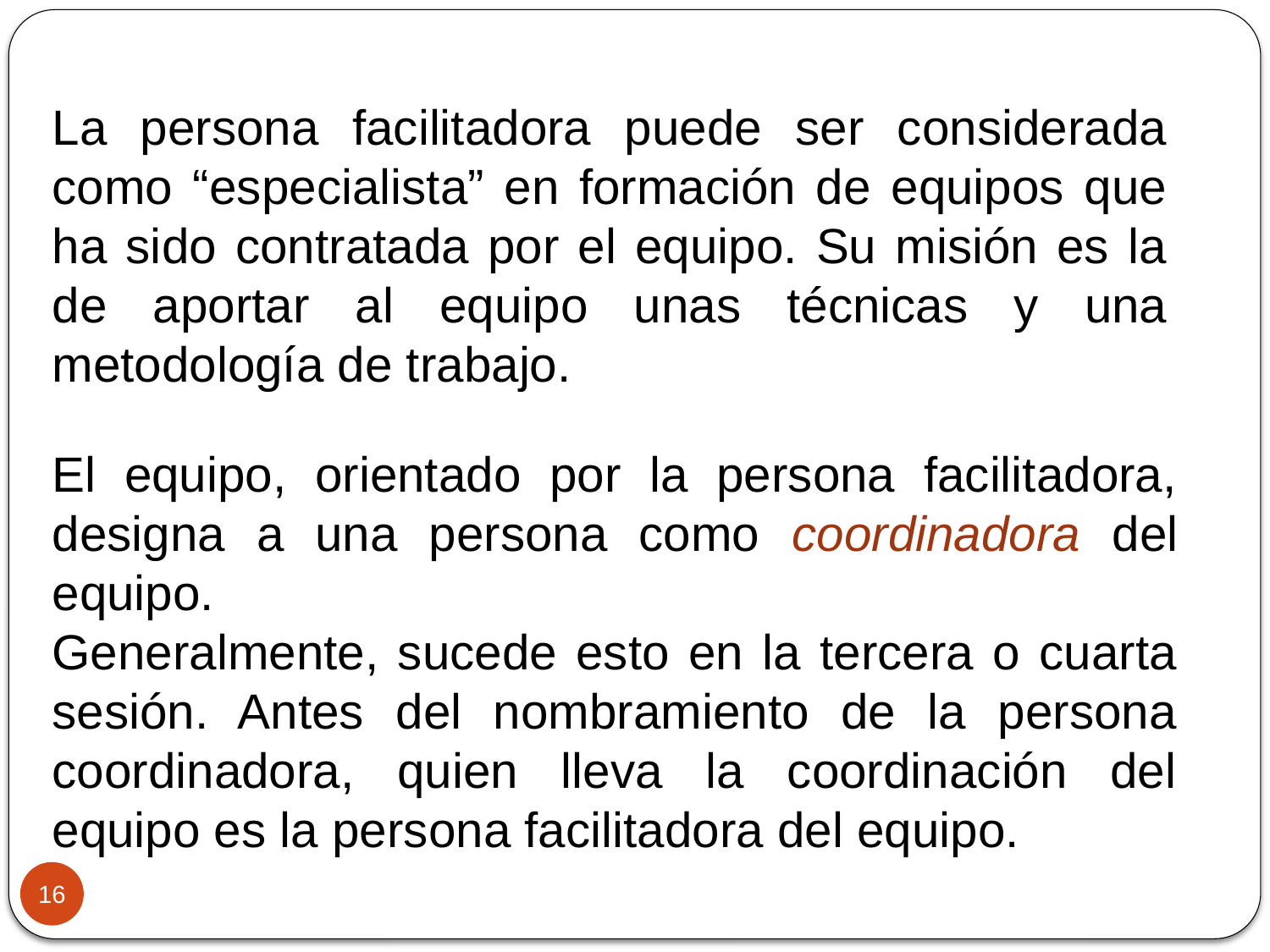

La persona facilitadora puede ser considerada como “especialista” en formación de equipos que ha sido contratada por el equipo. Su misión es la de aportar al equipo unas técnicas y una metodología de trabajo.
El equipo, orientado por la persona facilitadora, designa a una persona como coordinadora del equipo.
Generalmente, sucede esto en la tercera o cuarta sesión. Antes del nombramiento de la persona coordinadora, quien lleva la coordinación del equipo es la persona facilitadora del equipo.
16